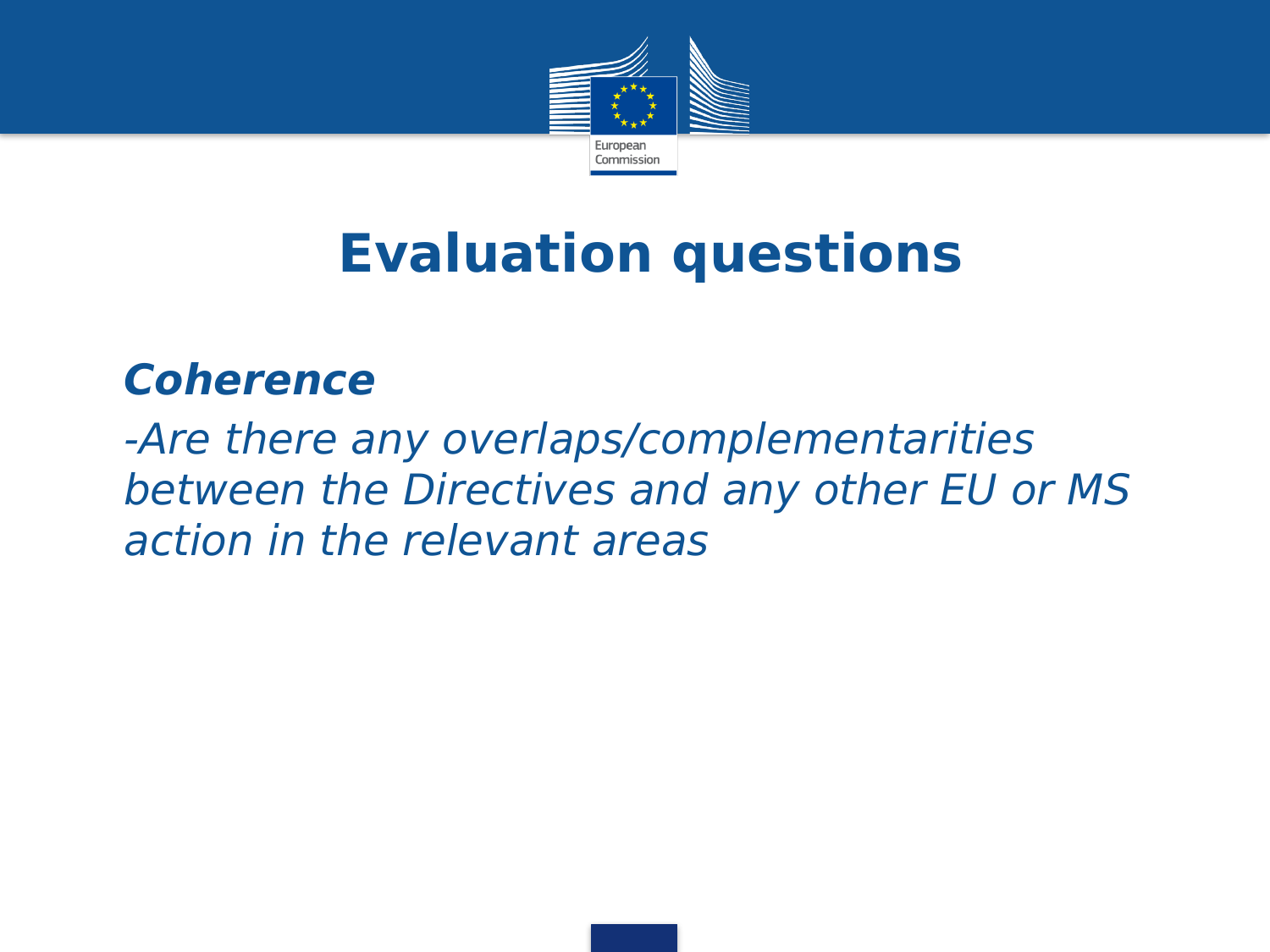

# Evaluation questions
Coherence
-Are there any overlaps/complementarities between the Directives and any other EU or MS action in the relevant areas